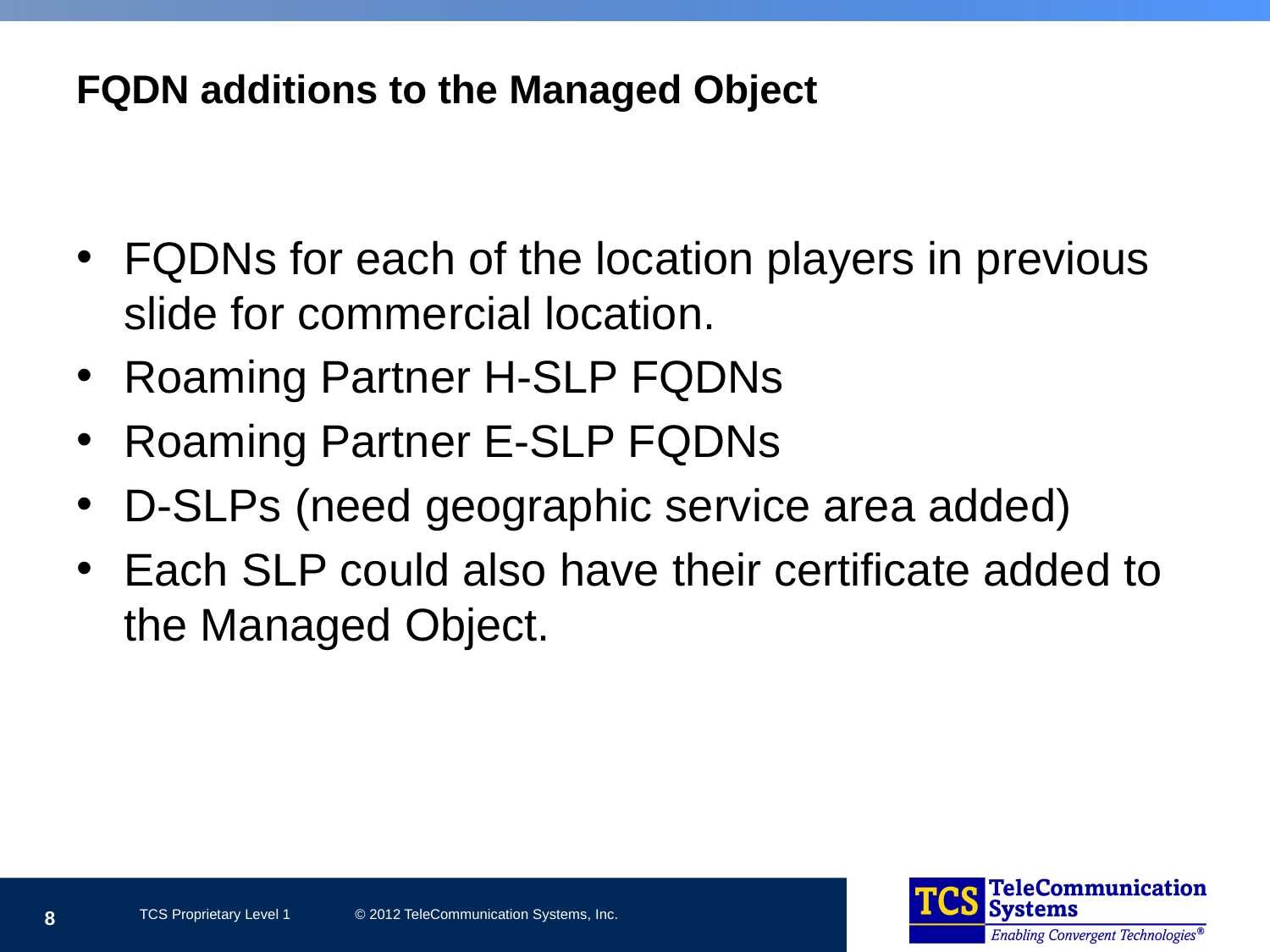

# FQDN additions to the Managed Object
FQDNs for each of the location players in previous slide for commercial location.
Roaming Partner H-SLP FQDNs
Roaming Partner E-SLP FQDNs
D-SLPs (need geographic service area added)
Each SLP could also have their certificate added to the Managed Object.
8